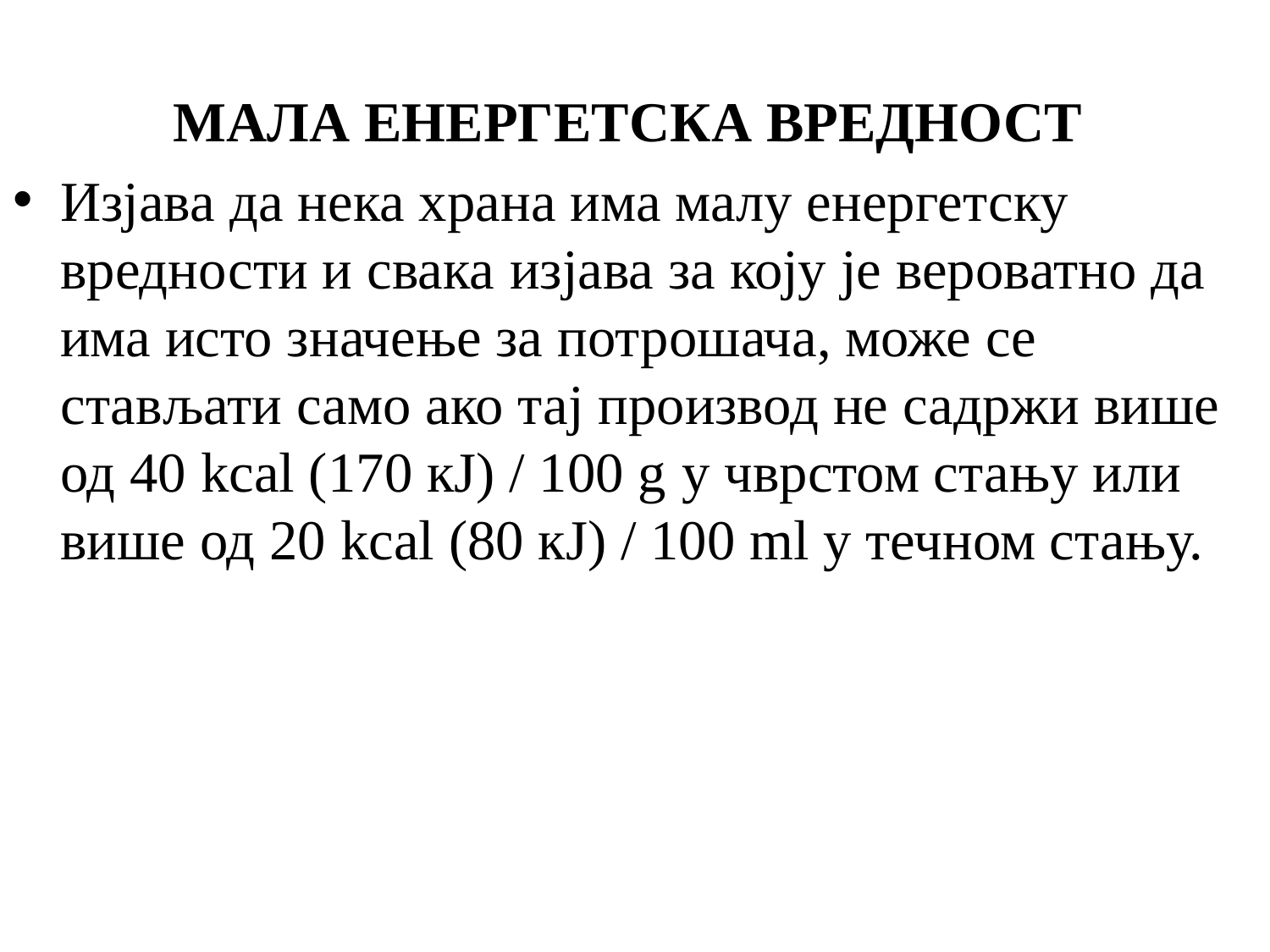

МАЛА ЕНЕРГЕТСКА ВРЕДНОСТ
Изјава да нека храна има малу енергетску вредности и свака изјава за коју је вероватно да има исто значење за потрошача, може се стављати само ако тај производ не садржи више од 40 kcal (170 кЈ) / 100 g у чврстом стању или више од 20 kcal (80 кЈ) / 100 ml у течном стању.